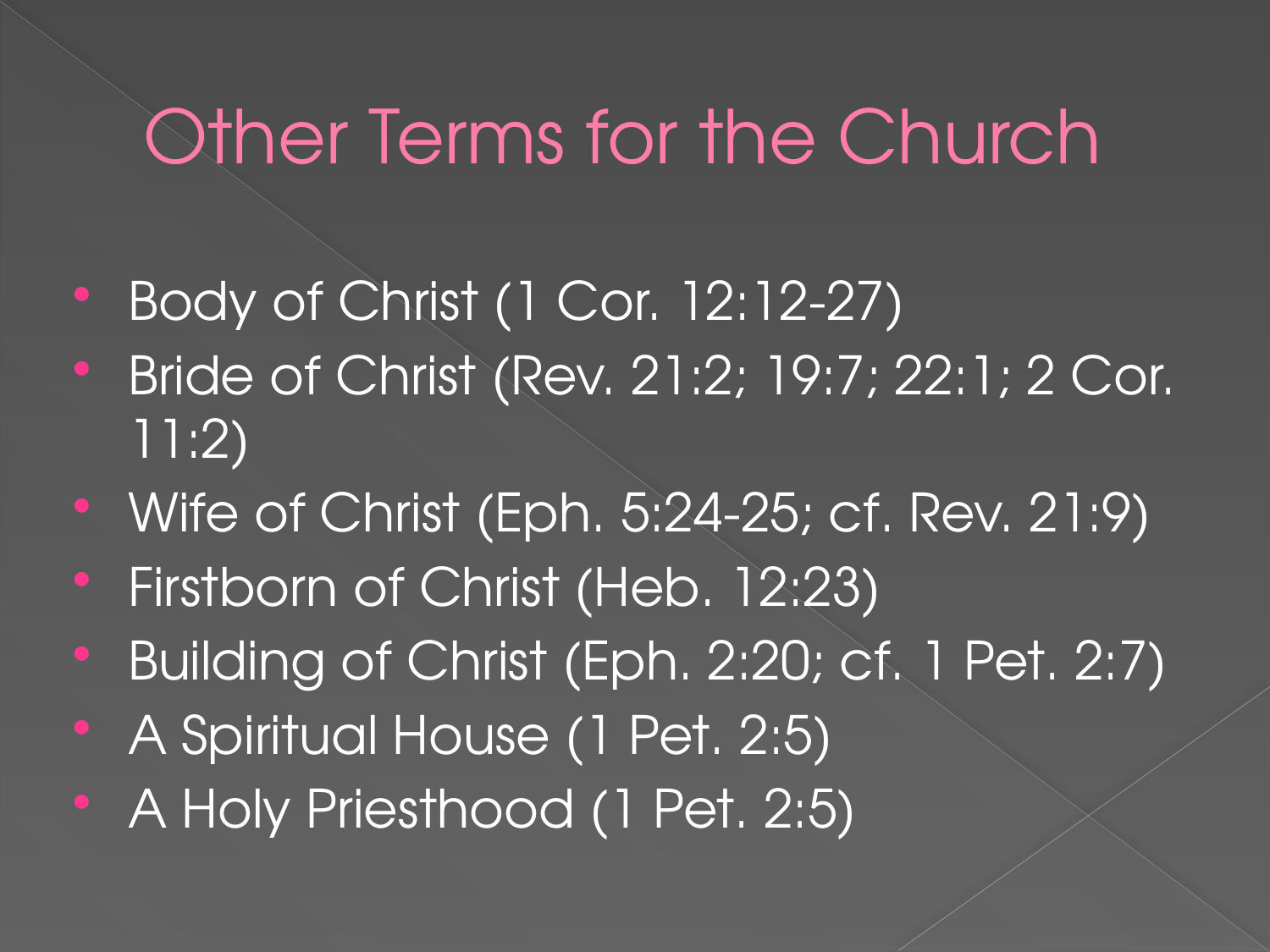

# Other Terms for the Church
Body of Christ (1 Cor. 12:12-27)
Bride of Christ (Rev. 21:2; 19:7; 22:1; 2 Cor. 11:2)
Wife of Christ (Eph. 5:24-25; cf. Rev. 21:9)
Firstborn of Christ (Heb. 12:23)
Building of Christ (Eph. 2:20; cf. 1 Pet. 2:7)
A Spiritual House (1 Pet. 2:5)
A Holy Priesthood (1 Pet. 2:5)